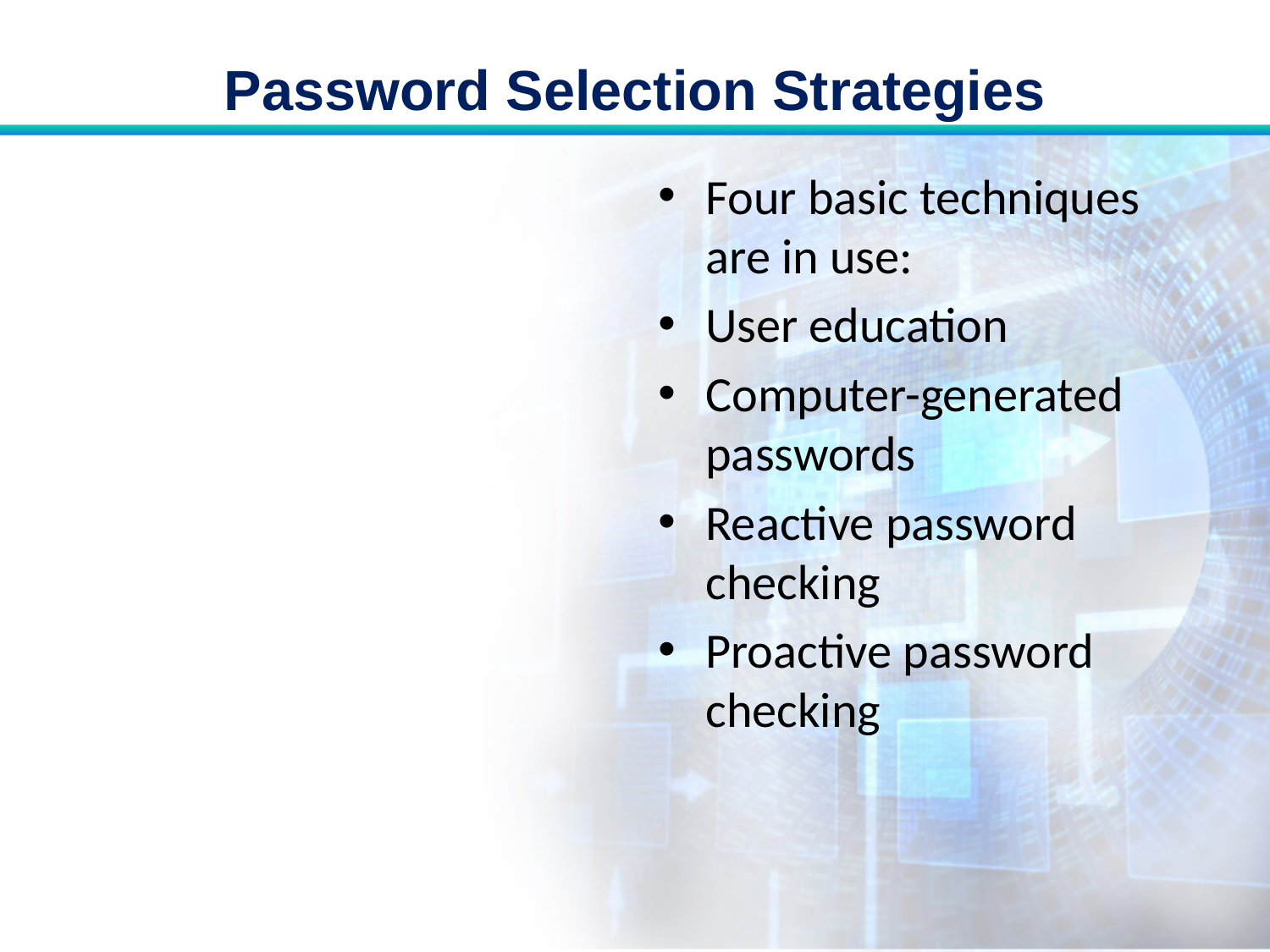

# Password Selection Strategies
Four basic techniques are in use:
User education
Computer-generated passwords
Reactive password checking
Proactive password checking